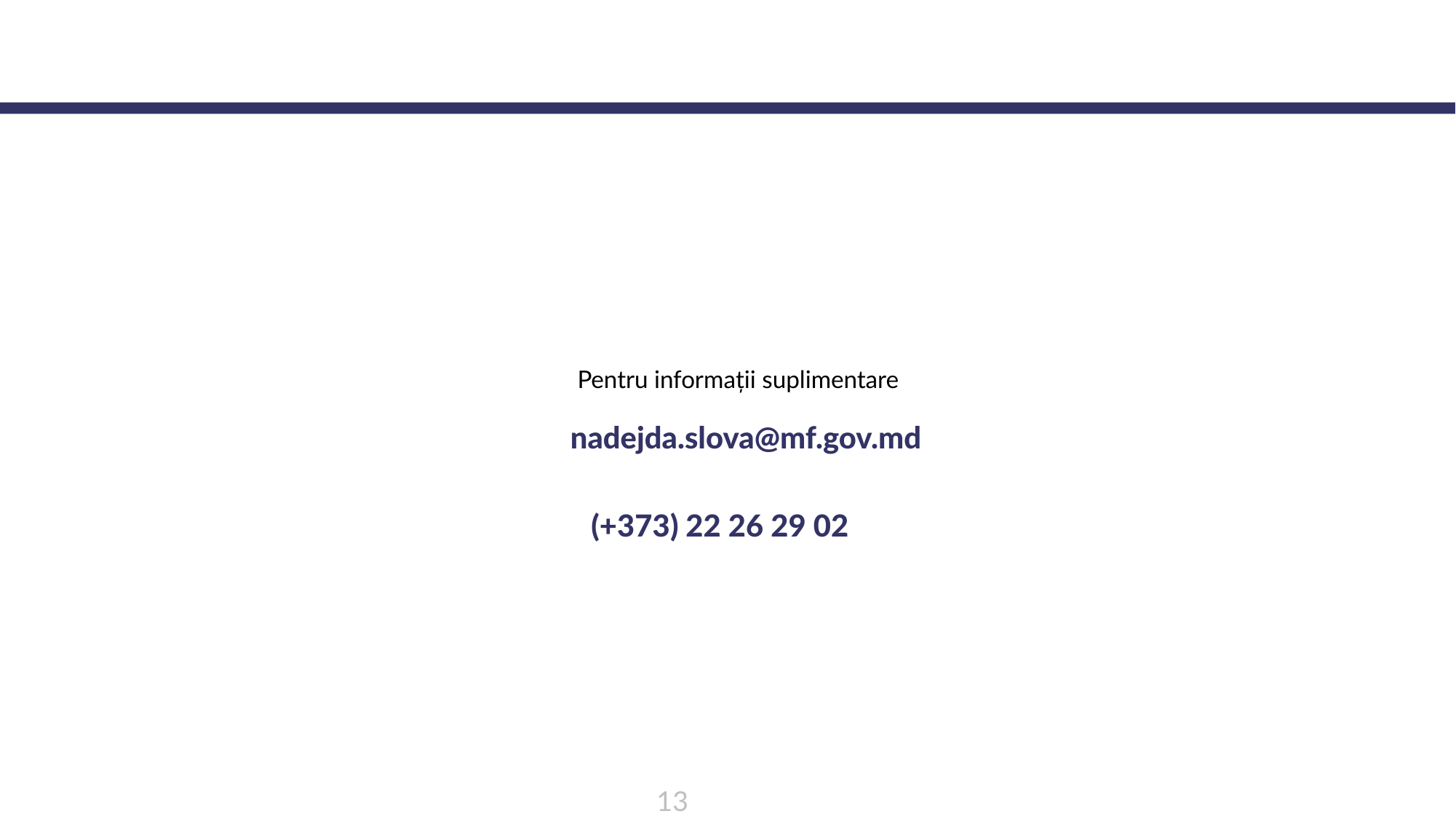

Pentru informații suplimentare
nadejda.slova@mf.gov.md
(+373) 22 26 29 02
13